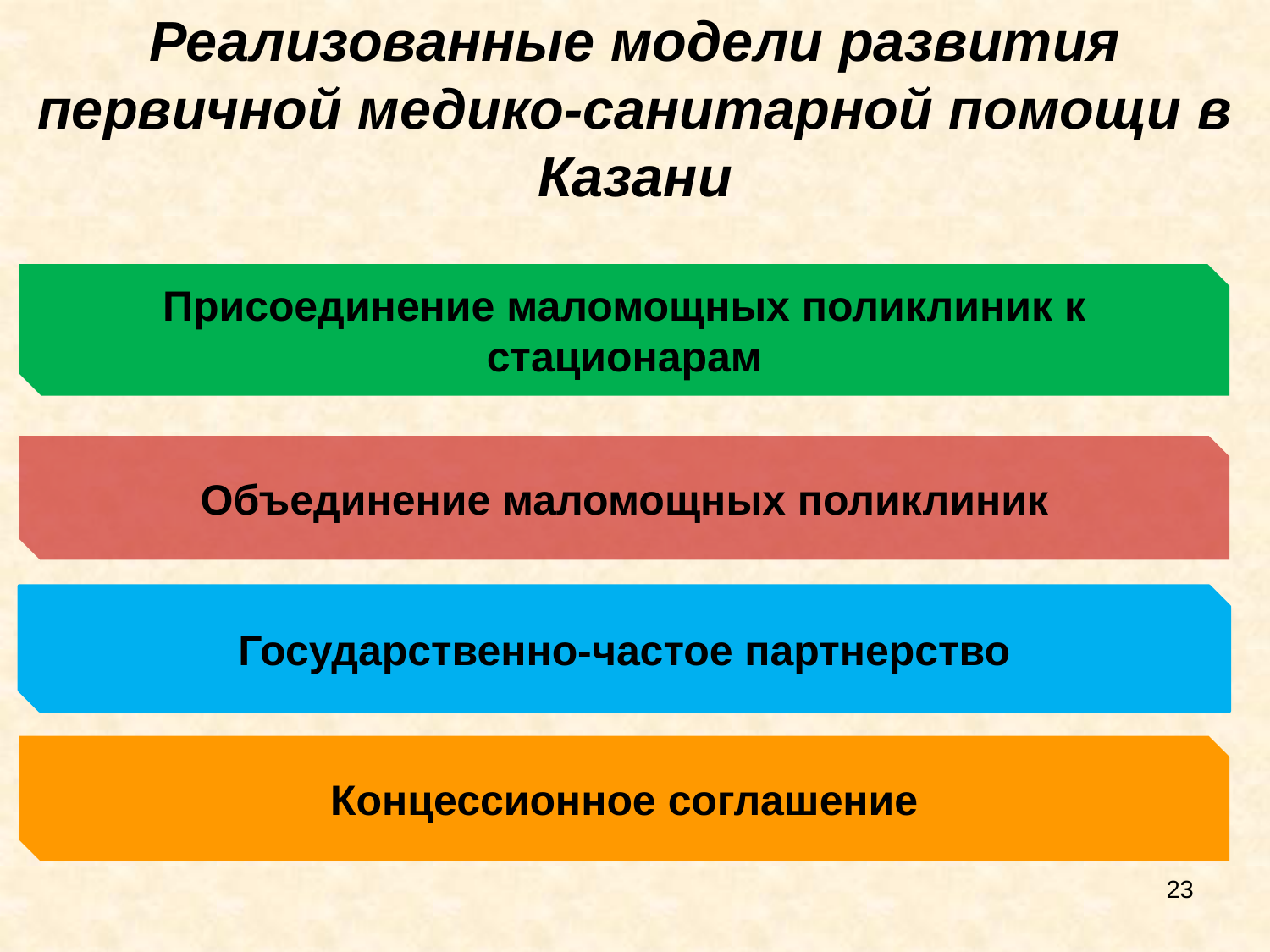

# Реализованные модели развития первичной медико-санитарной помощи в Казани
Присоединение маломощных поликлиник к стационарам
Объединение маломощных поликлиник
Государственно-частое партнерство
Концессионное соглашение
23